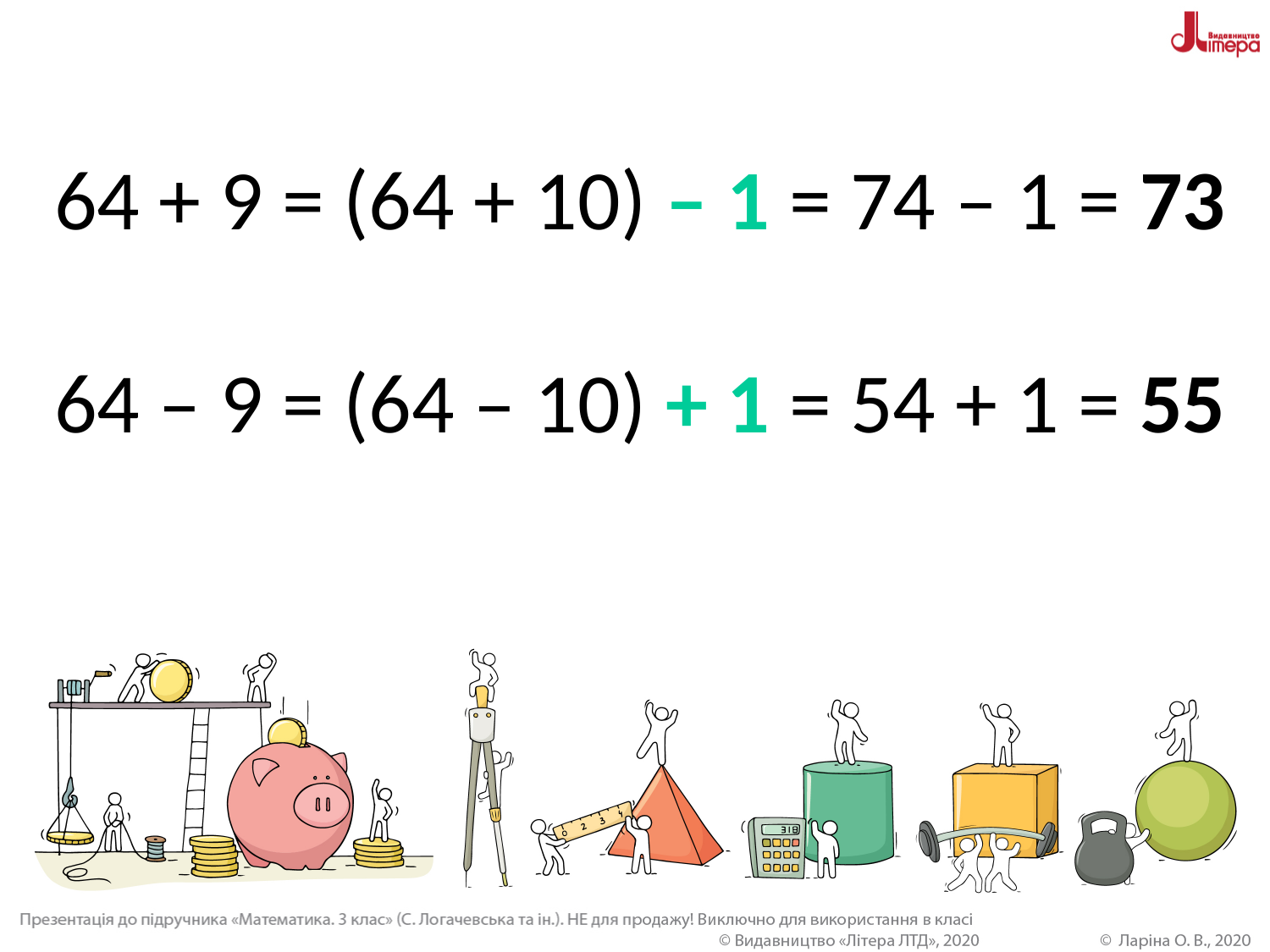

# 64 + 9 = (64 + 10) – 1 = 74 – 1 = 73 64 – 9 = (64 – 10) + 1 = 54 + 1 = 55